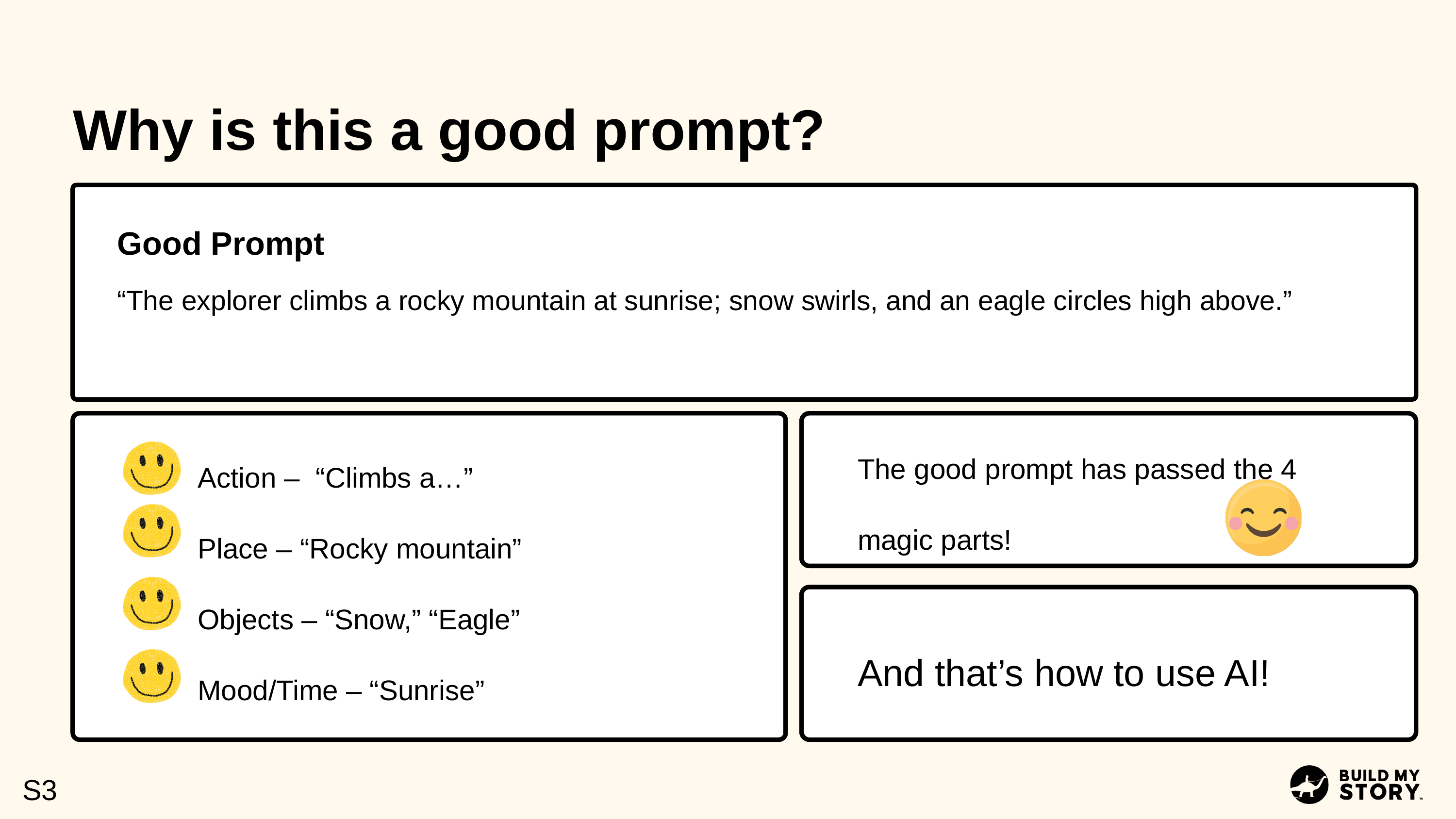

Why is this a good prompt?
Good Prompt

“The explorer climbs a rocky mountain at sunrise; snow swirls, and an eagle circles high above.”

The good prompt has passed the 4 magic parts!
Action –  “Climbs a…”
Place – “Rocky mountain”
Objects – “Snow,” “Eagle”
Mood/Time – “Sunrise”

And that’s how to use AI!

S3